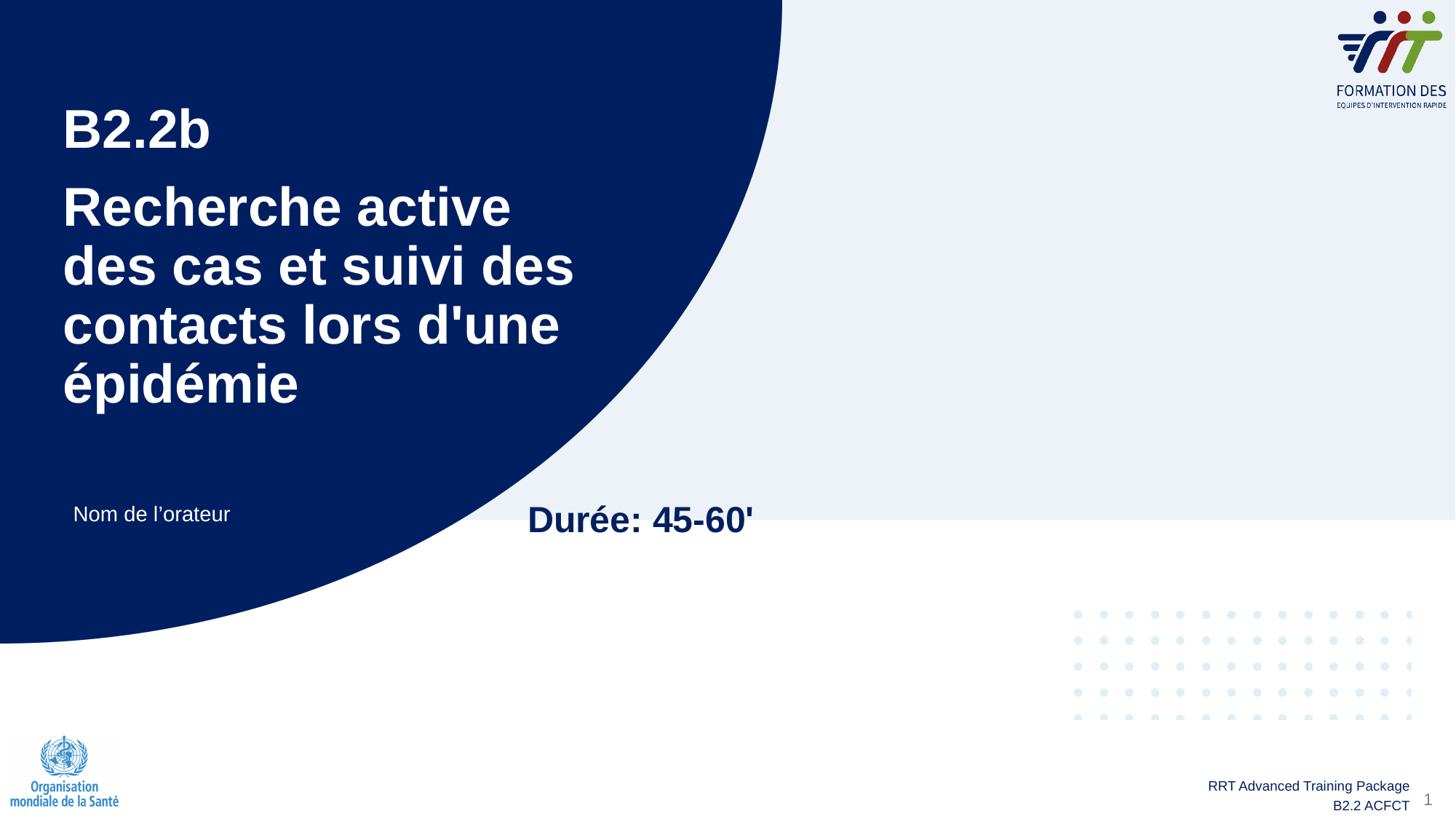

B2.2b
# Recherche active des cas et suivi des contacts lors d'une épidémie
Nom de l’orateur
Durée: 45-60'